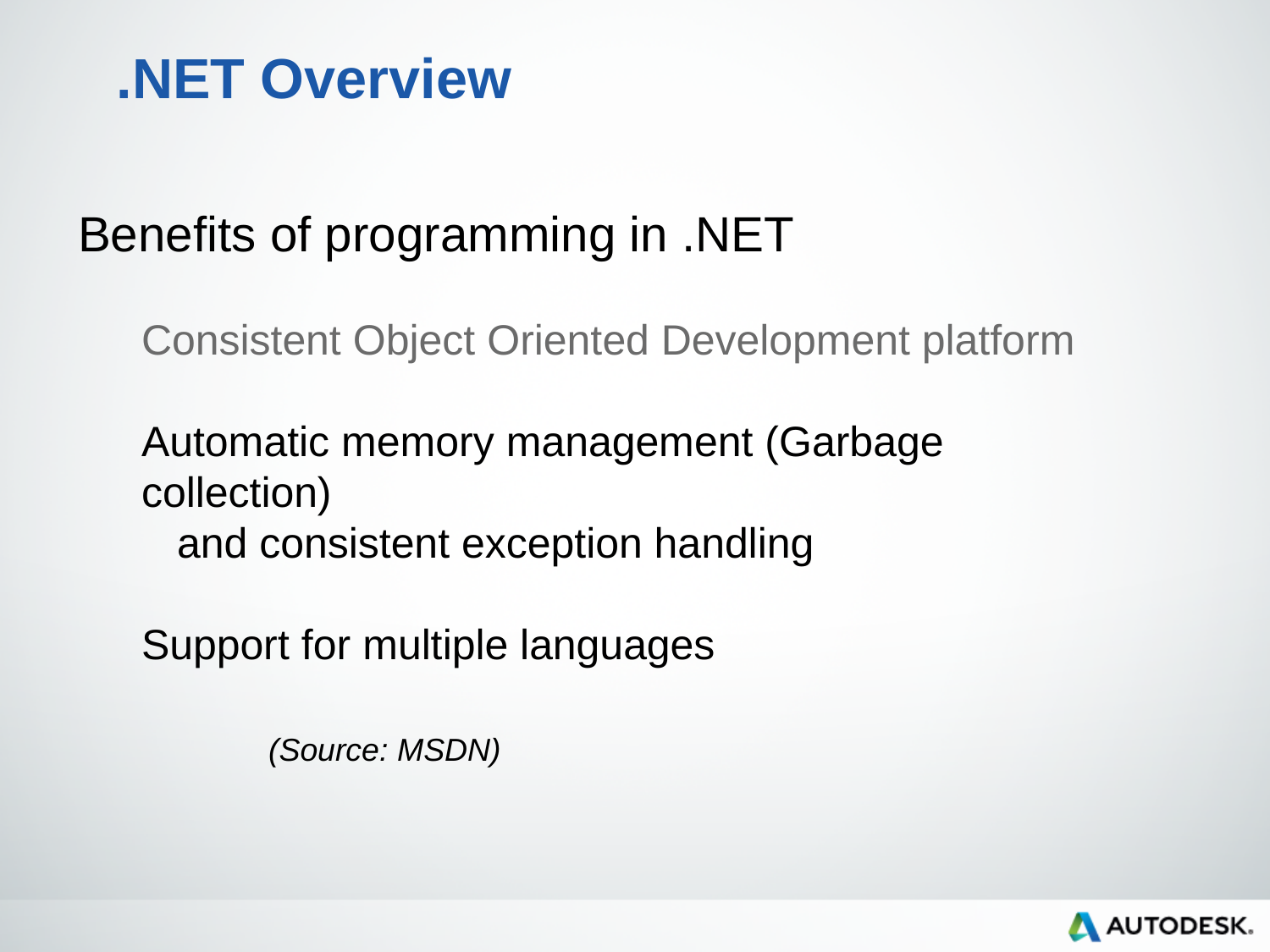

.NET Overview
Benefits of programming in .NET

Consistent Object Oriented Development platform

Automatic memory management (Garbage collection)
   and consistent exception handling

Support for multiple languages

	(Source: MSDN)